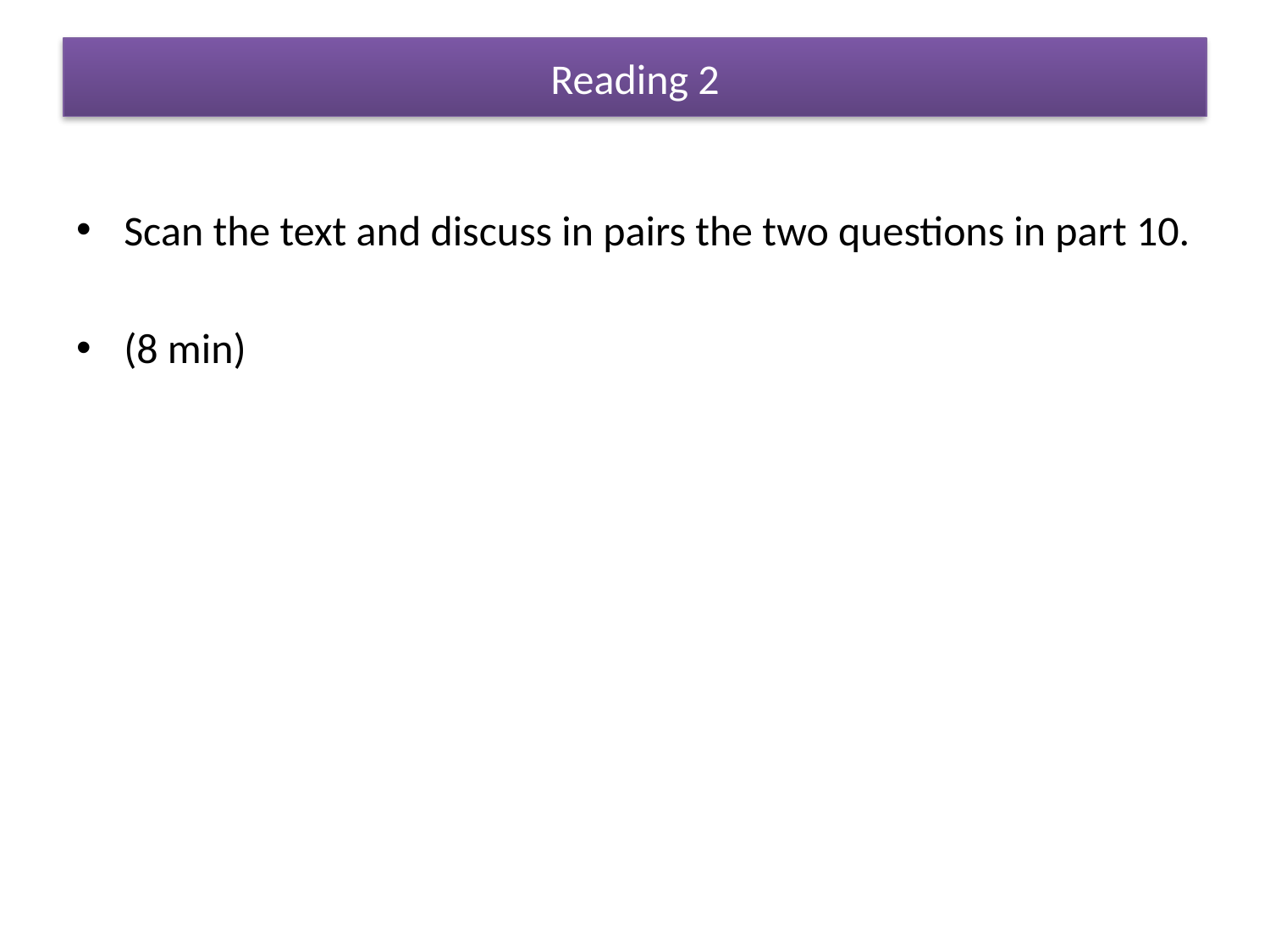

# Reading 2

Scan the text and discuss in pairs the two questions in part 10.

(8 min)